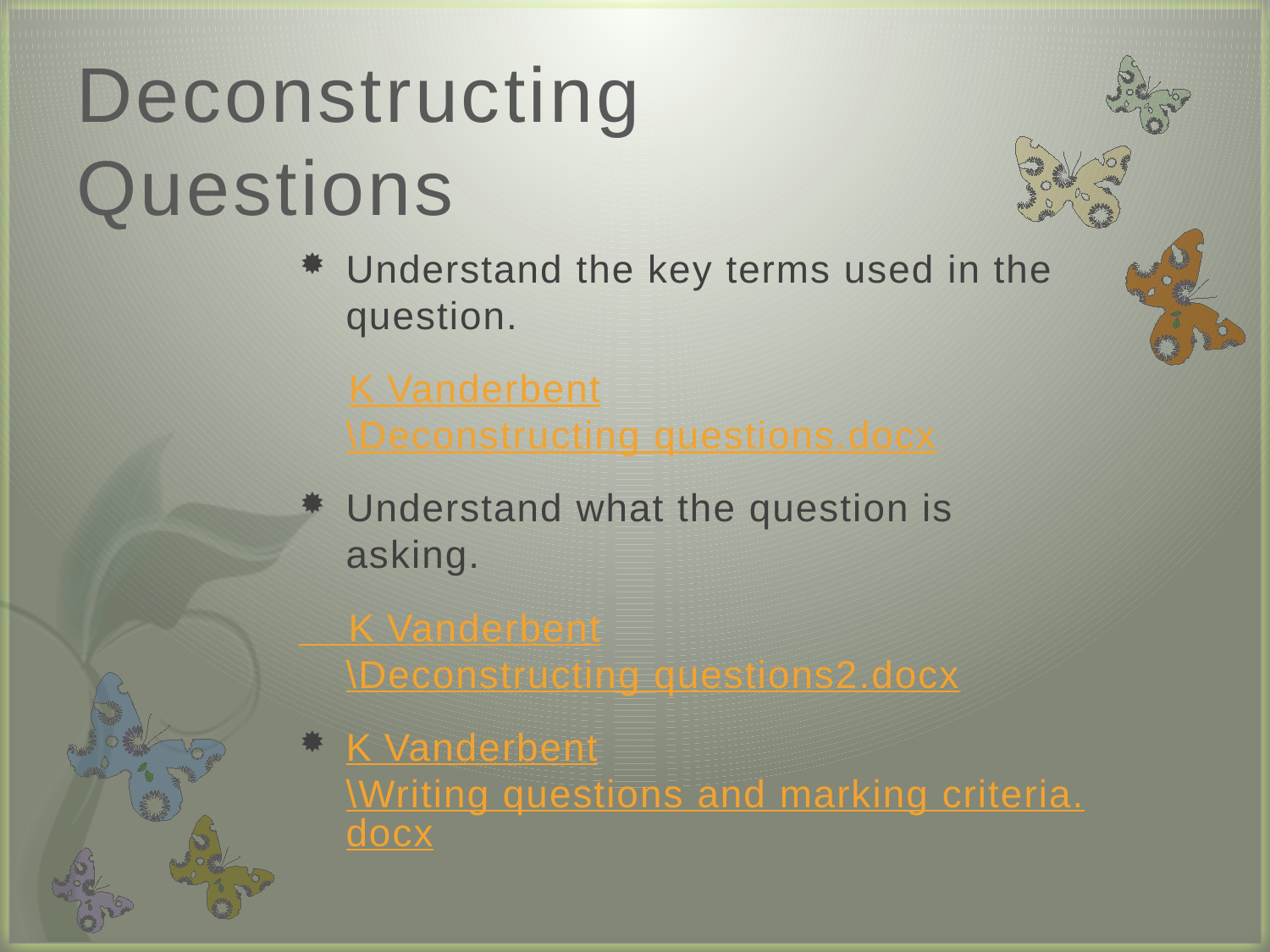

# Deconstructing Questions
Understand the key terms used in the question.
    K Vanderbent\Deconstructing questions.docx
Understand what the question is asking.
    K Vanderbent\Deconstructing questions2.docx
K Vanderbent\Writing questions and marking criteria.docx